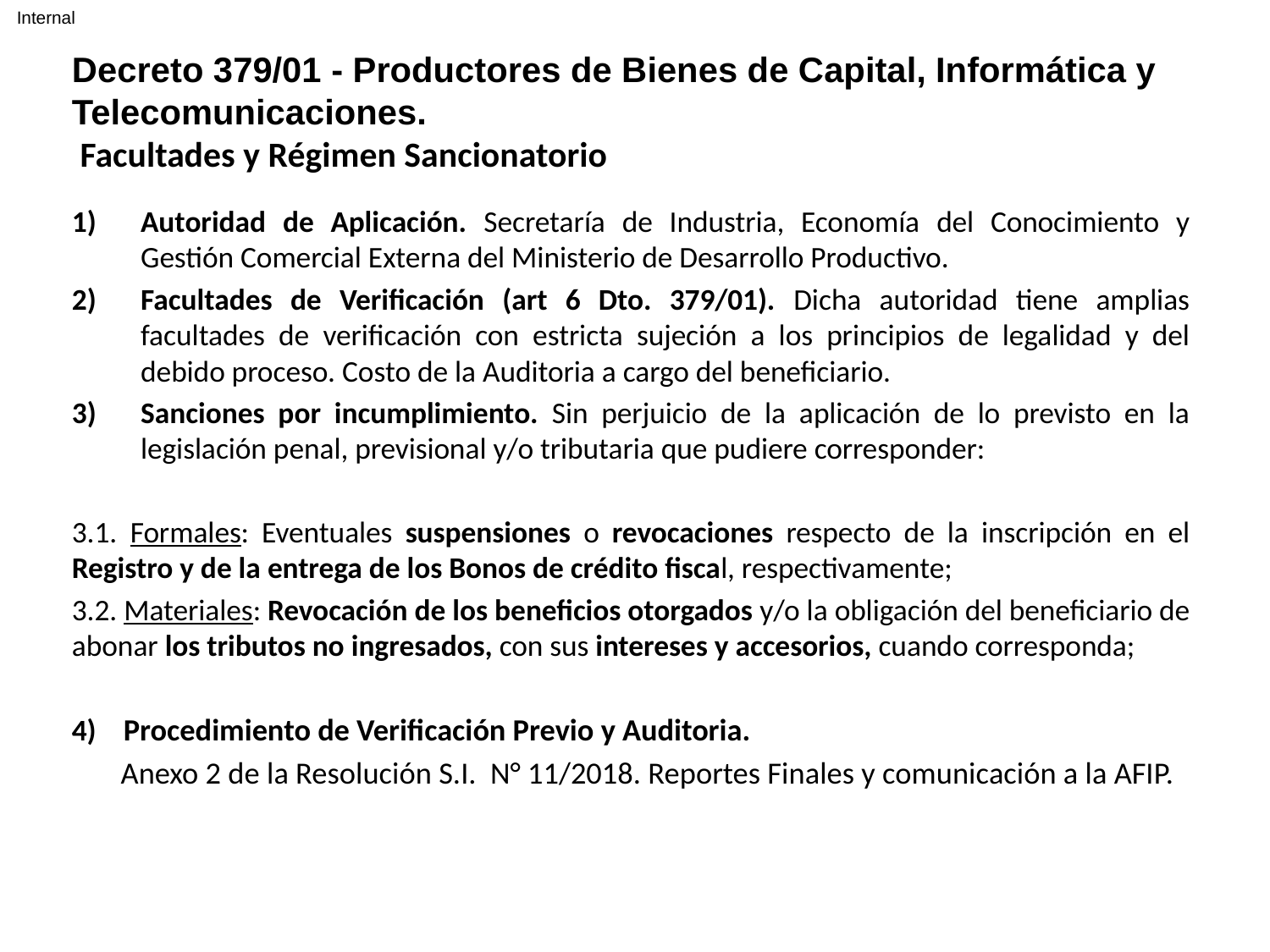

# Decreto 379/01 - Productores de Bienes de Capital, Informática y Telecomunicaciones. Facultades y Régimen Sancionatorio
Autoridad de Aplicación. Secretaría de Industria, Economía del Conocimiento y Gestión Comercial Externa del Ministerio de Desarrollo Productivo.
Facultades de Verificación (art 6 Dto. 379/01). Dicha autoridad tiene amplias facultades de verificación con estricta sujeción a los principios de legalidad y del debido proceso. Costo de la Auditoria a cargo del beneficiario.
Sanciones por incumplimiento. Sin perjuicio de la aplicación de lo previsto en la legislación penal, previsional y/o tributaria que pudiere corresponder:

3.1. Formales: Eventuales suspensiones o revocaciones respecto de la inscripción en el Registro y de la entrega de los Bonos de crédito fiscal, respectivamente;
3.2. Materiales: Revocación de los beneficios otorgados y/o la obligación del beneficiario de abonar los tributos no ingresados, con sus intereses y accesorios, cuando corresponda;

4)    Procedimiento de Verificación Previo y Auditoria.
       Anexo 2 de la Resolución S.I.  N° 11/2018. Reportes Finales y comunicación a la AFIP.